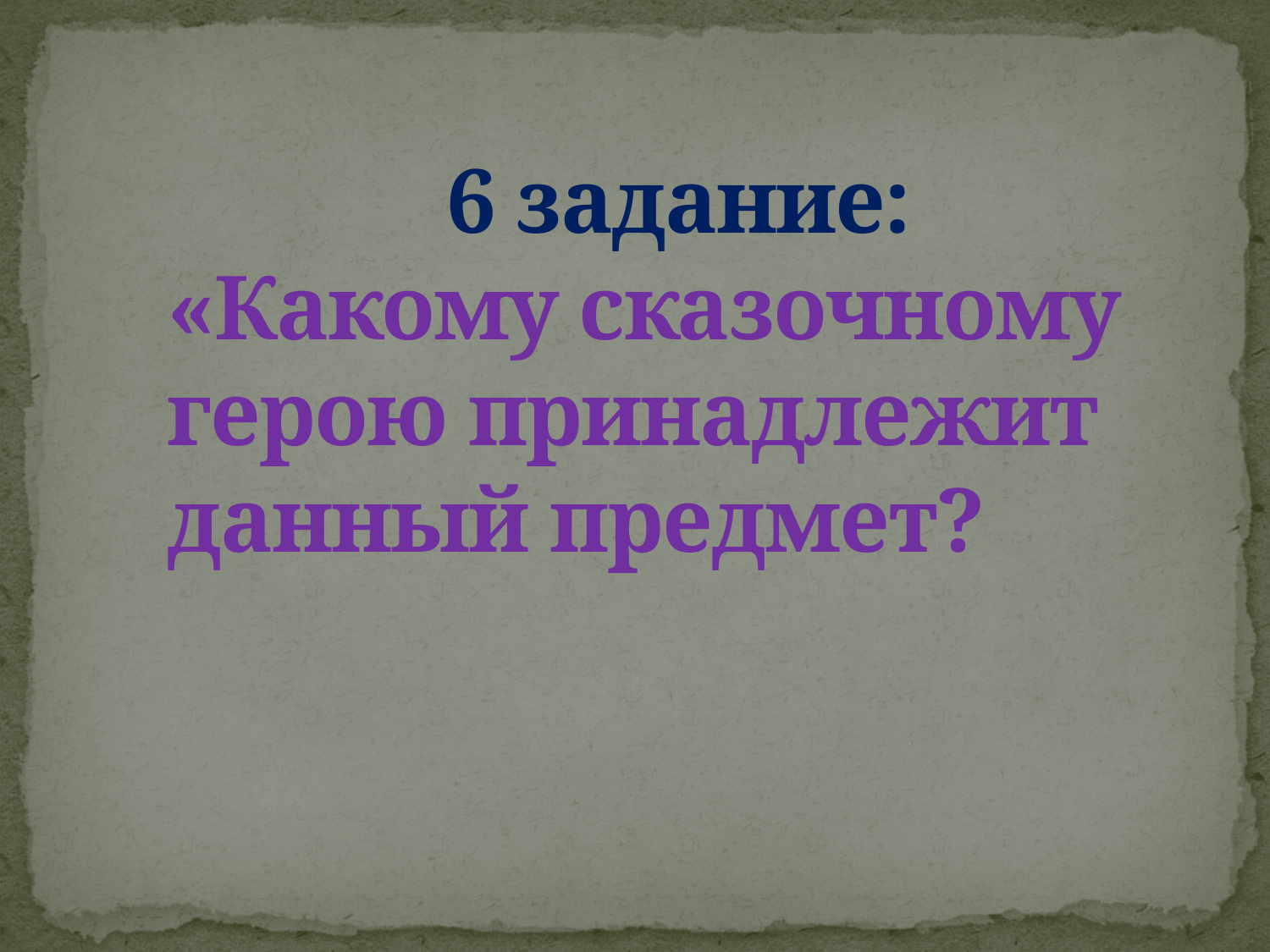

# 6 задание: «Какому сказочному герою принадлежит данный предмет?